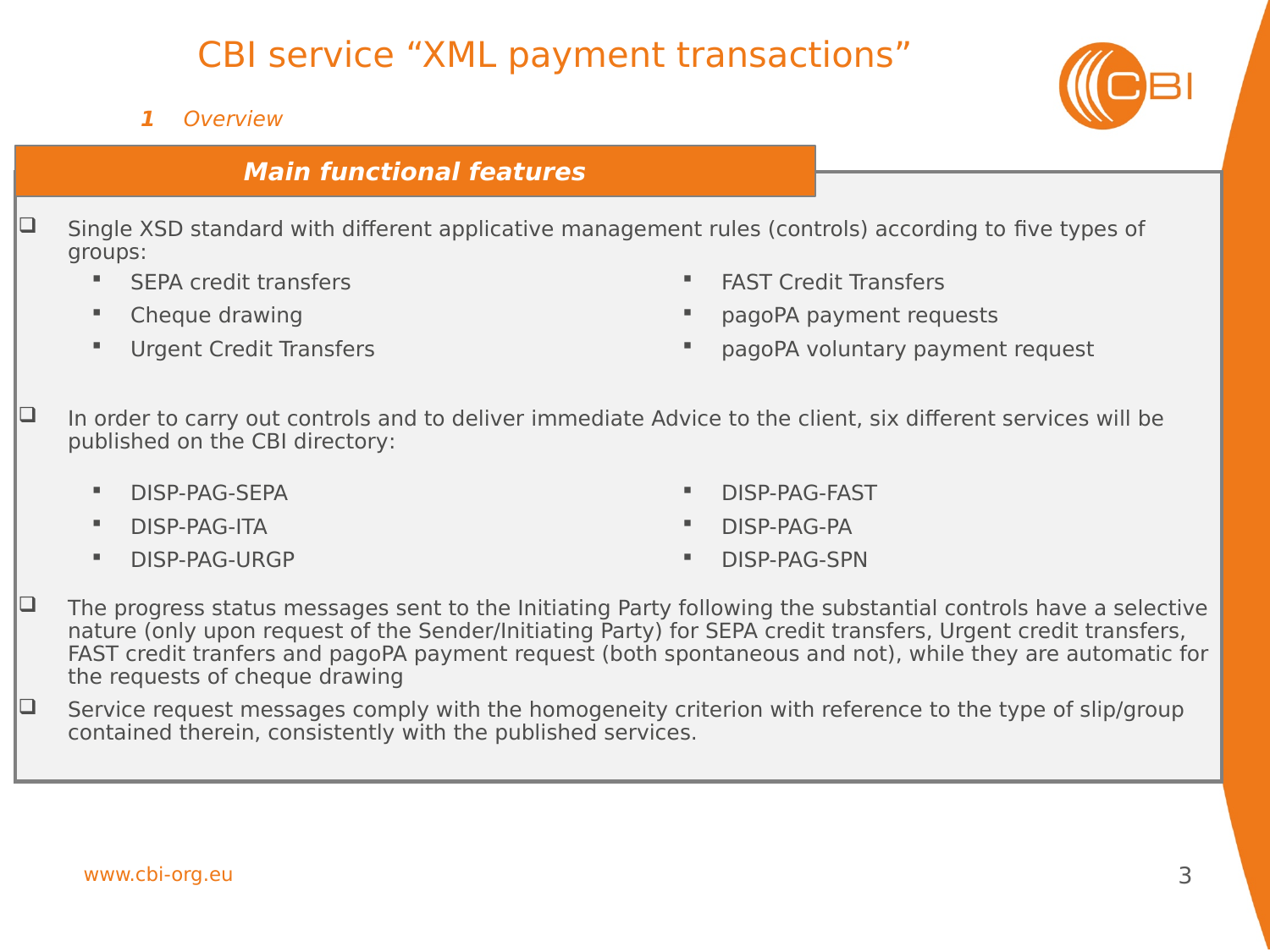

CBI service “XML payment transactions”
1	Overview
Main functional features

Single XSD standard with different applicative management rules (controls) according to five types of groups:

In order to carry out controls and to deliver immediate Advice to the client, six different services will be published on the CBI directory:

The progress status messages sent to the Initiating Party following the substantial controls have a selective nature (only upon request of the Sender/Initiating Party) for SEPA credit transfers, Urgent credit transfers, FAST credit tranfers and pagoPA payment request (both spontaneous and not), while they are automatic for the requests of cheque drawing
Service request messages comply with the homogeneity criterion with reference to the type of slip/group contained therein, consistently with the published services.
SEPA credit transfers
Cheque drawing
Urgent Credit Transfers
FAST Credit Transfers
pagoPA payment requests
pagoPA voluntary payment request
DISP-PAG-SEPA
DISP-PAG-ITA
DISP-PAG-URGP
DISP-PAG-FAST
DISP-PAG-PA
DISP-PAG-SPN